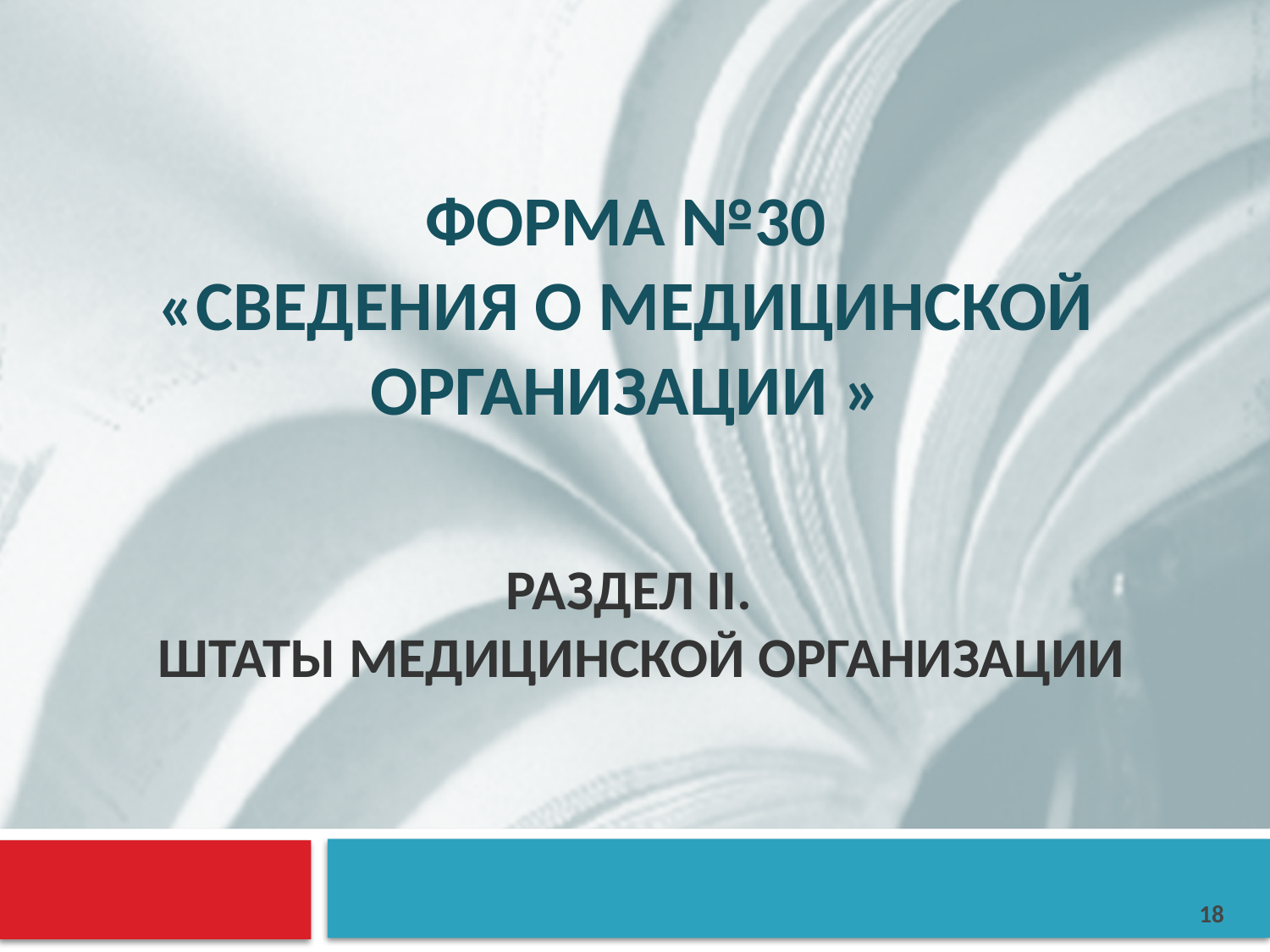

# Форма №30 «Сведения о медицинской организации »
РАЗДЕЛ II.
ШТАТЫ МЕДИЦИНСКОЙ ОРГАНИЗАЦИИ
18